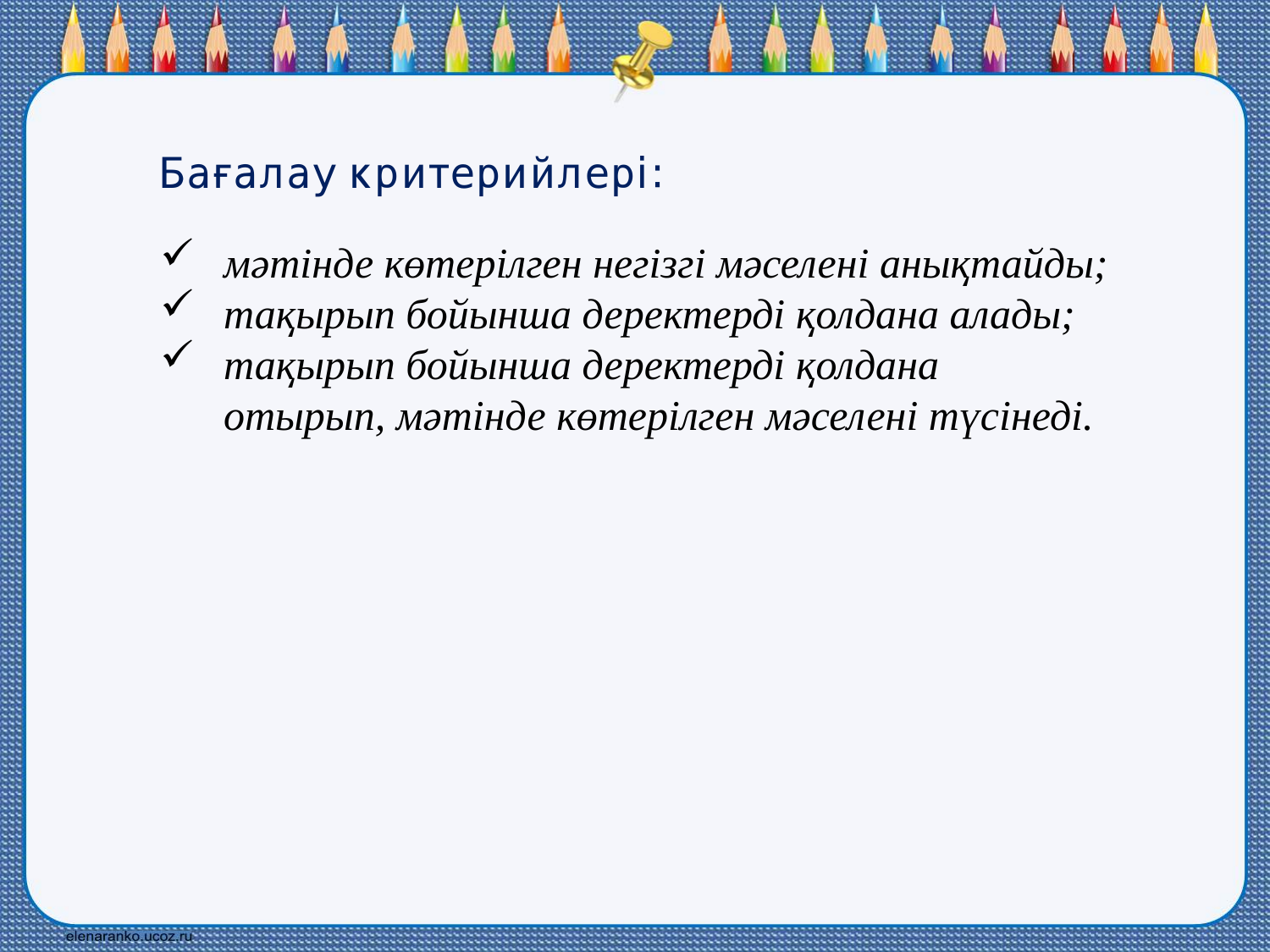

Бағалау критерийлері:
мәтінде көтерілген негізгі мәселені анықтайды;
тақырып бойынша деректерді қолдана алады;
тақырып бойынша деректерді қолдана отырып, мәтінде көтерілген мәселені түсінеді.